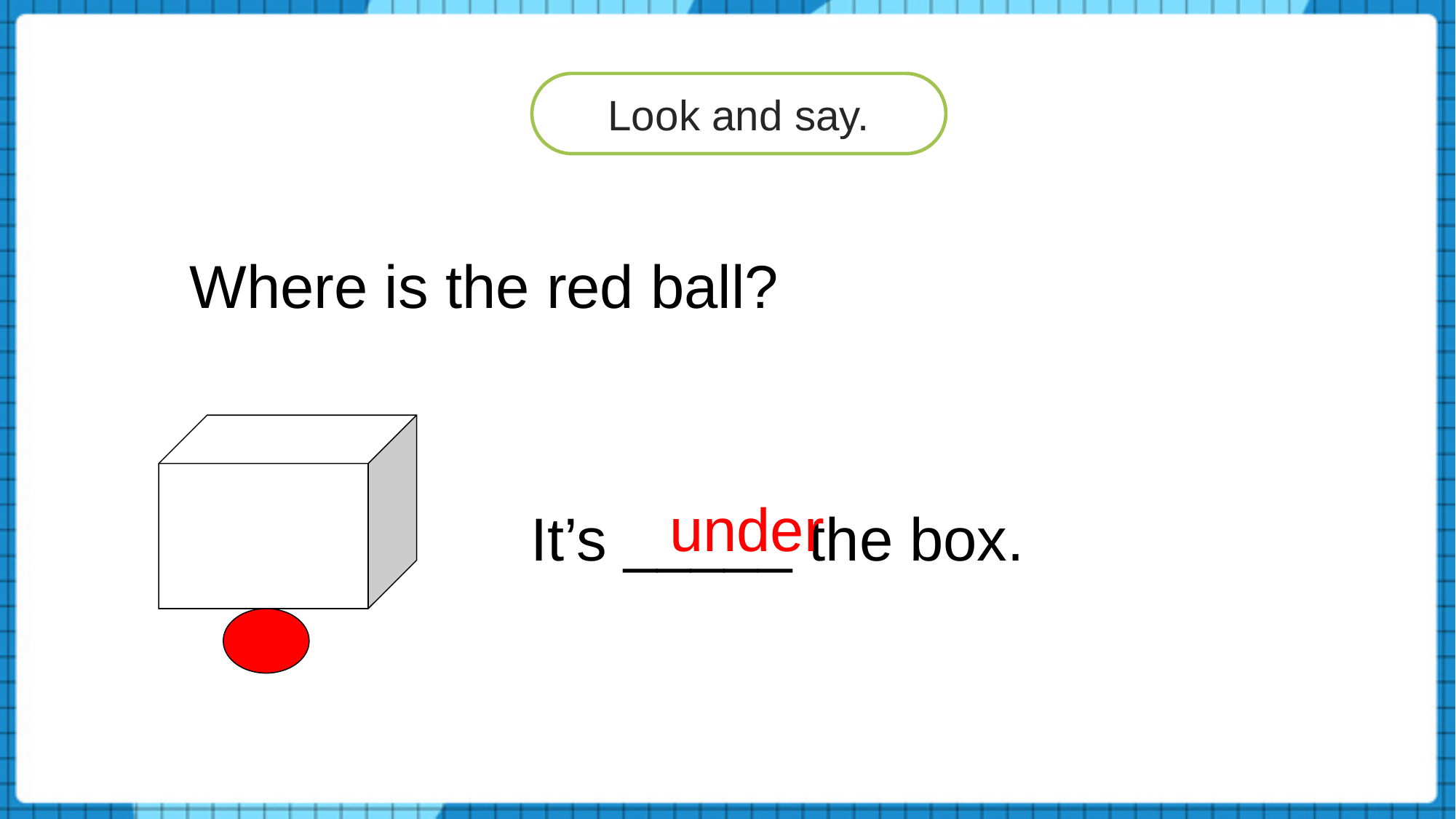

Look and say.
Where is the red ball?

under
It’s _____ the box.